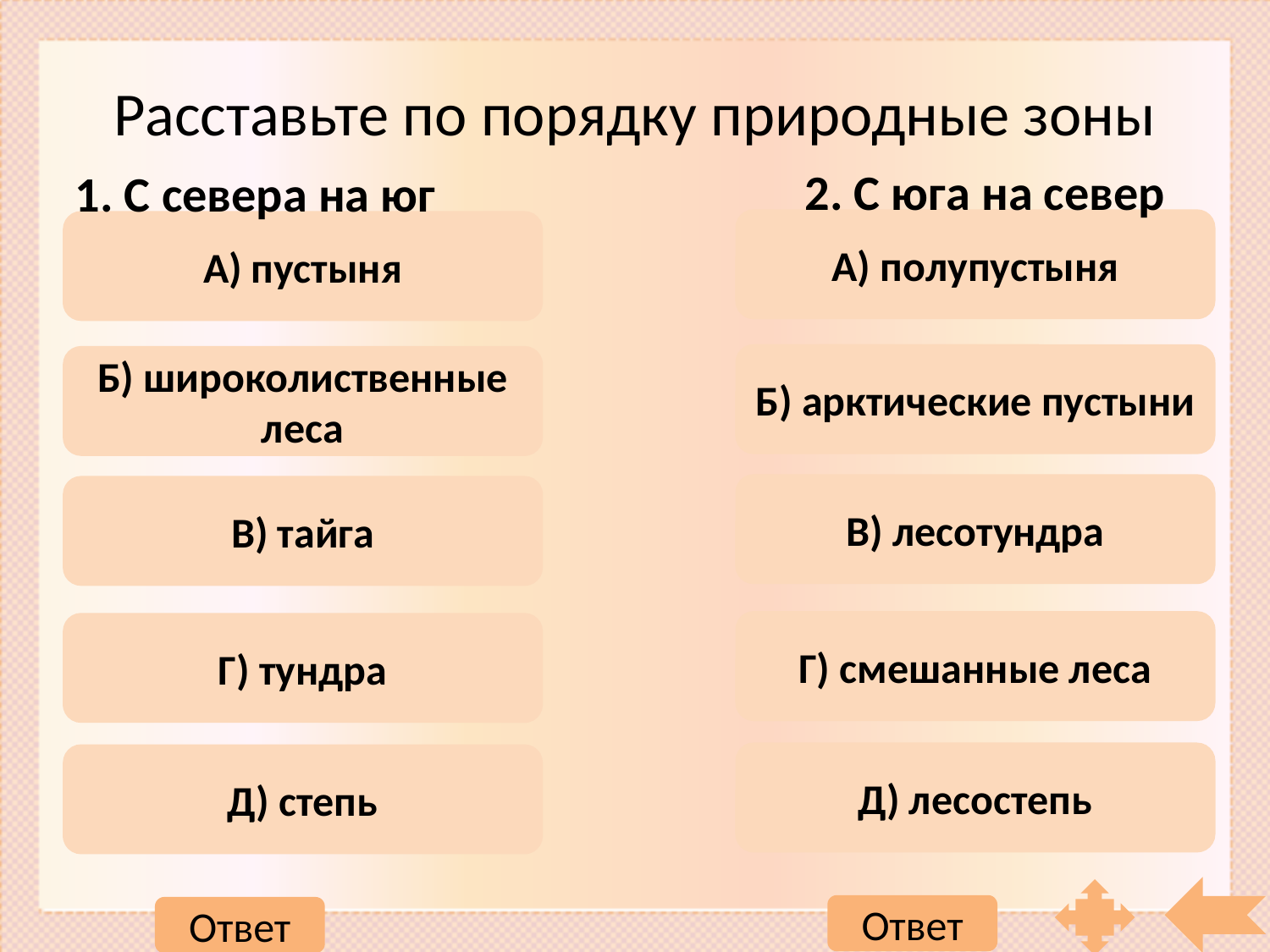

# Расставьте по порядку природные зоны
2. С юга на север
1. С севера на юг
А) полупустыня
А) пустыня
Б) арктические пустыни
Б) широколиственные леса
В) лесотундра
В) тайга
Г) смешанные леса
Г) тундра
Д) лесостепь
Д) степь

Ответ
Ответ